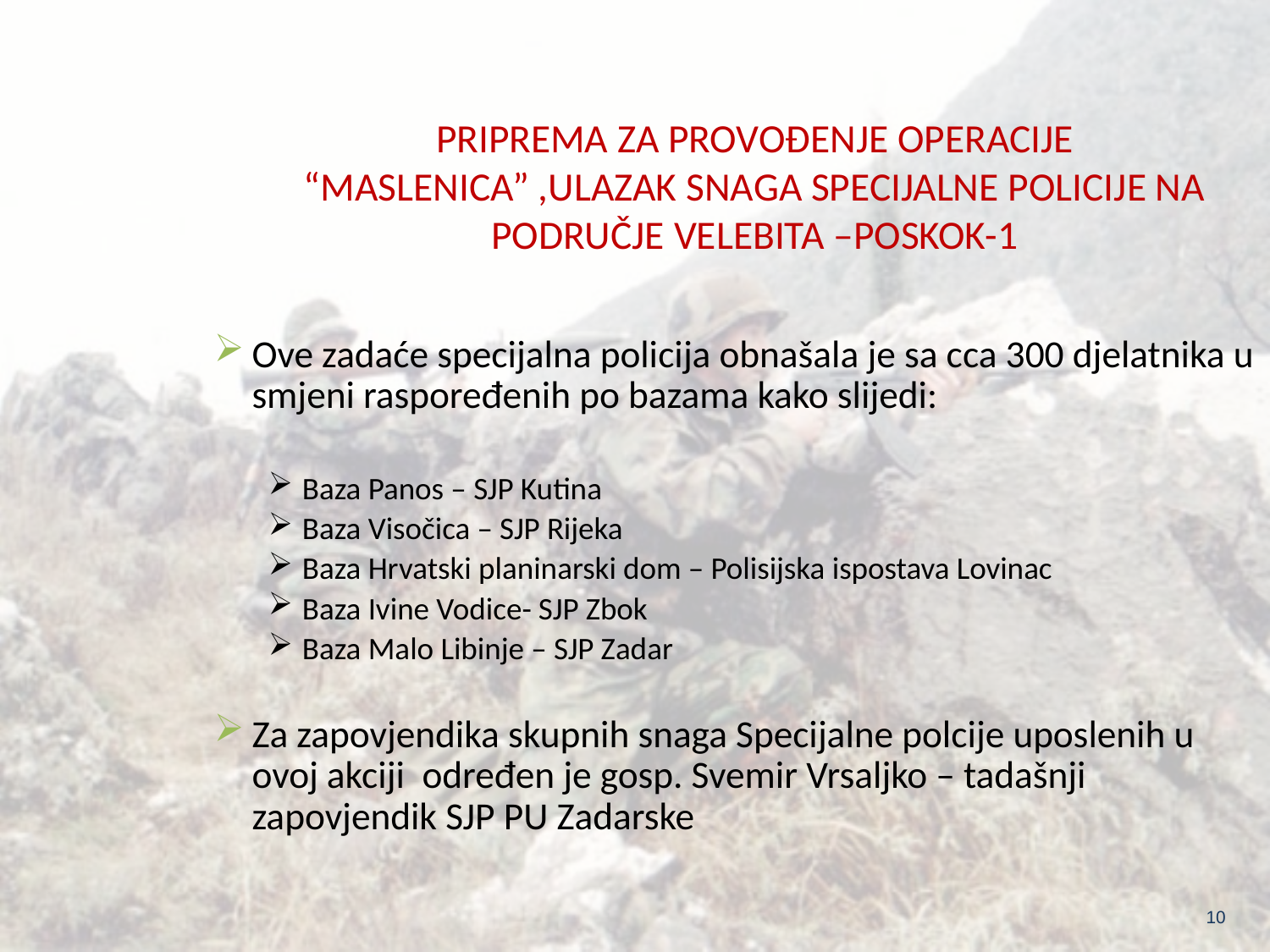

PRIPREMA ZA PROVOĐENJE OPERACIJE “MASLENICA” ,ULAZAK SNAGA SPECIJALNE POLICIJE NA PODRUČJE VELEBITA –POSKOK-1
Ove zadaće specijalna policija obnašala je sa cca 300 djelatnika u smjeni raspoređenih po bazama kako slijedi:

Baza Panos – SJP Kutina
Baza Visočica – SJP Rijeka
Baza Hrvatski planinarski dom – Polisijska ispostava Lovinac
Baza Ivine Vodice- SJP Zbok
Baza Malo Libinje – SJP Zadar

Za zapovjendika skupnih snaga Specijalne polcije uposlenih u ovoj akciji  određen je gosp. Svemir Vrsaljko – tadašnji zapovjendik SJP PU Zadarske

10